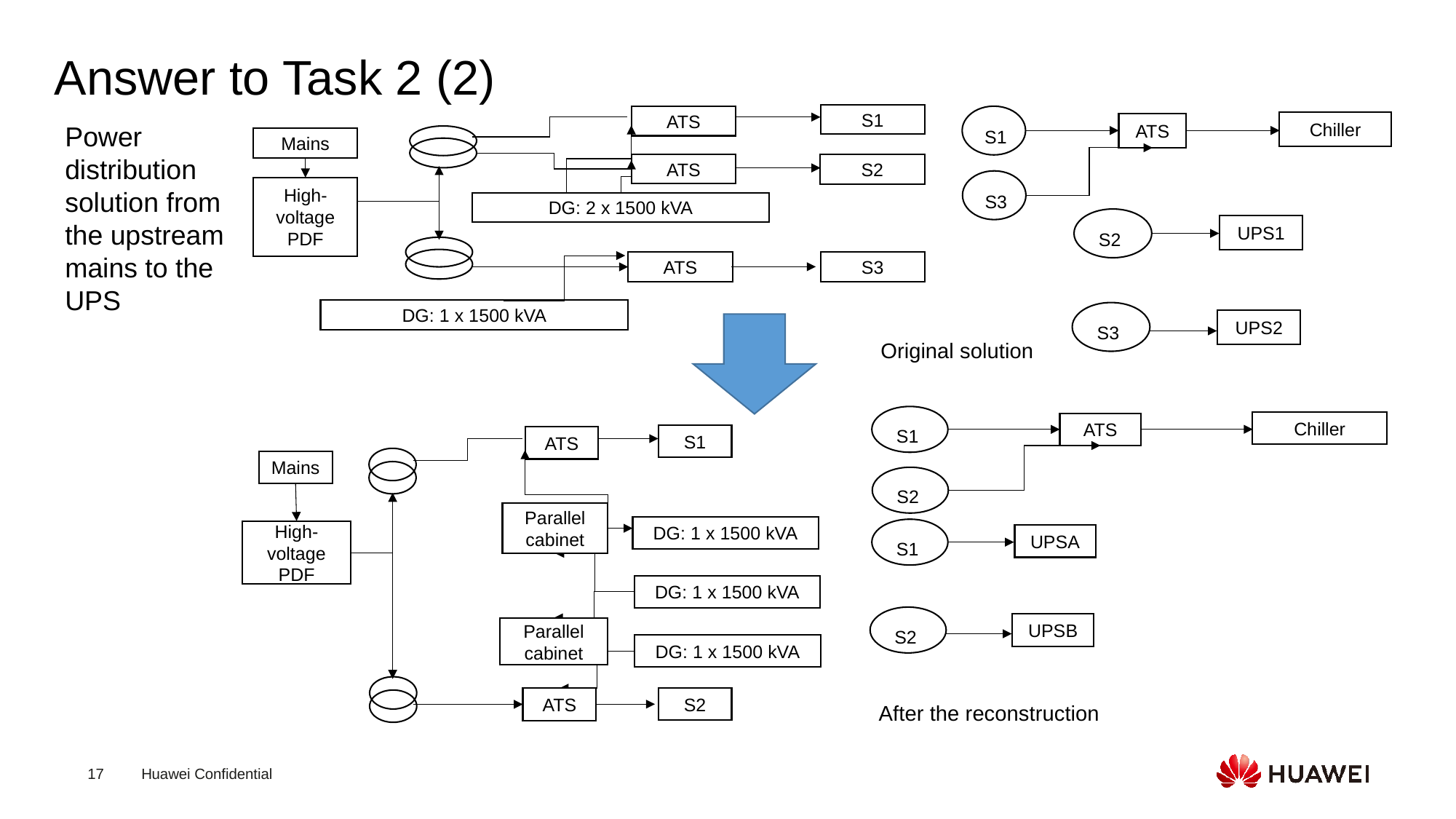

# Answer to Task 2 (2)
S1
ATS

Mains
ATS
S2
High-voltage PDF
DG: 2 x 1500 kVA

S3
ATS
DG: 1 x 1500 kVA

S1
Chiller
ATS

S3

S2
UPS1

S3
UPS2

Original solution

S1
Chiller
ATS

S2

S1
UPSA

S2
UPSB
S1
ATS

Mains
Parallel cabinet
DG: 1 x 1500 kVA
High-voltage PDF
DG: 1 x 1500 kVA
Parallel cabinet
DG: 1 x 1500 kVA

S2
ATS
After the reconstruction
Power distribution solution from the upstream mains to the UPS